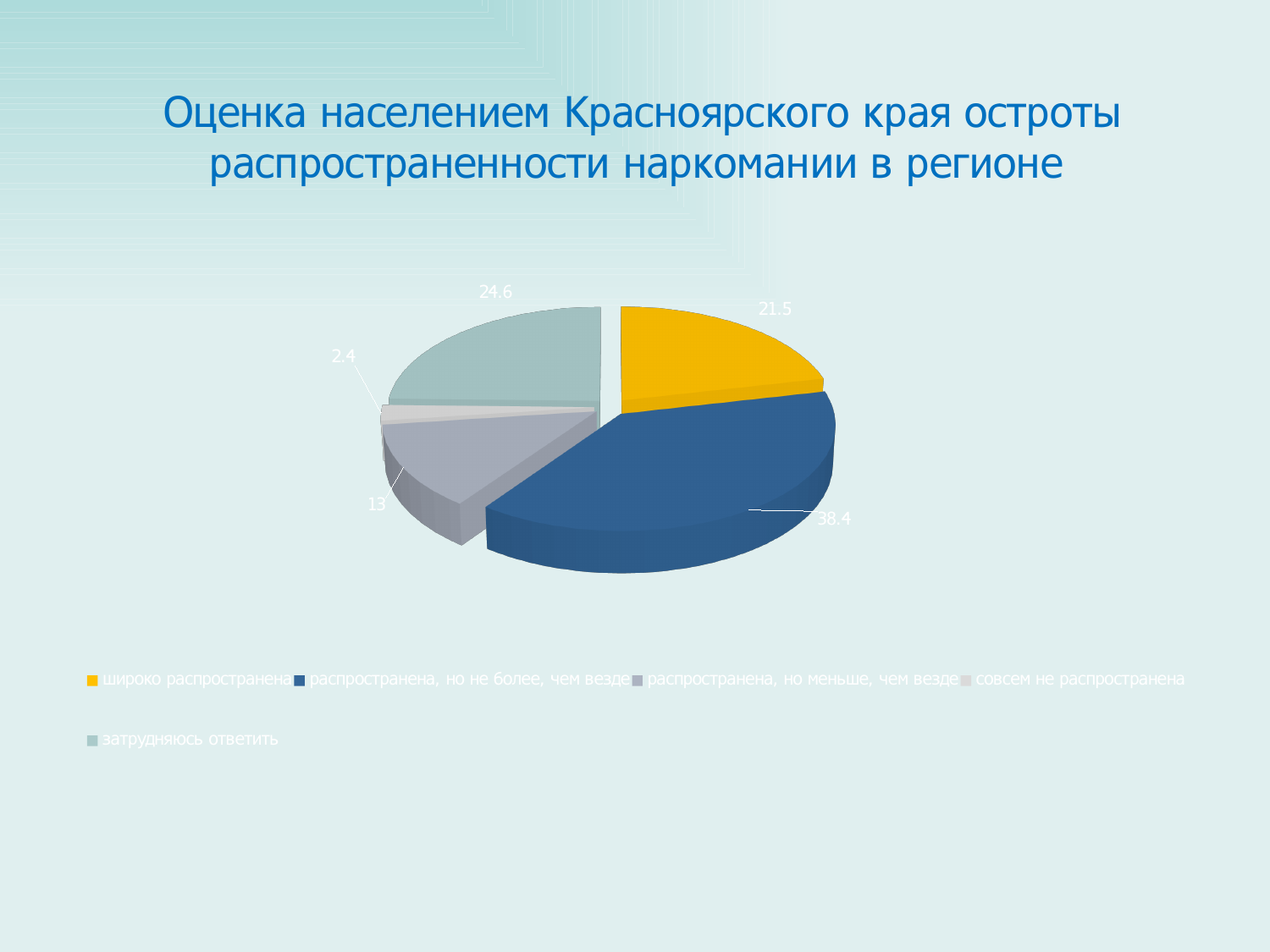

# Оценка населением Красноярского края остроты распространенности наркомании в регионе

[unsupported chart]